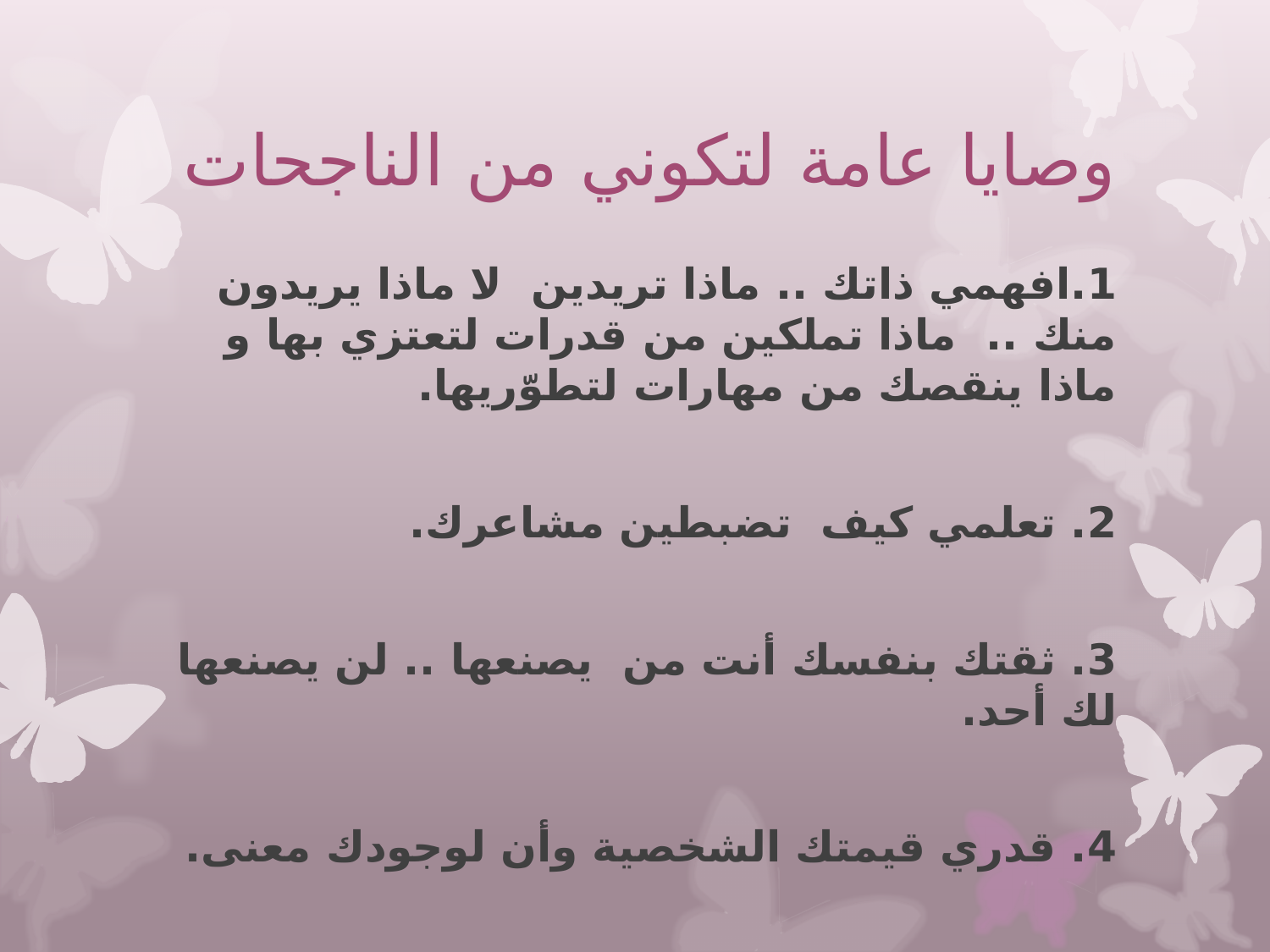

# وصايا عامة لتكوني من الناجحات
1.افهمي ذاتك .. ماذا تريدين  لا ماذا يريدون منك ..  ماذا تملكين من قدرات لتعتزي بها و ماذا ينقصك من مهارات لتطوّريها.

2. تعلمي كيف  تضبطين مشاعرك.

3. ثقتك بنفسك أنت من  يصنعها .. لن يصنعها لك أحد.

4. قدري قيمتك الشخصية وأن لوجودك معنى.